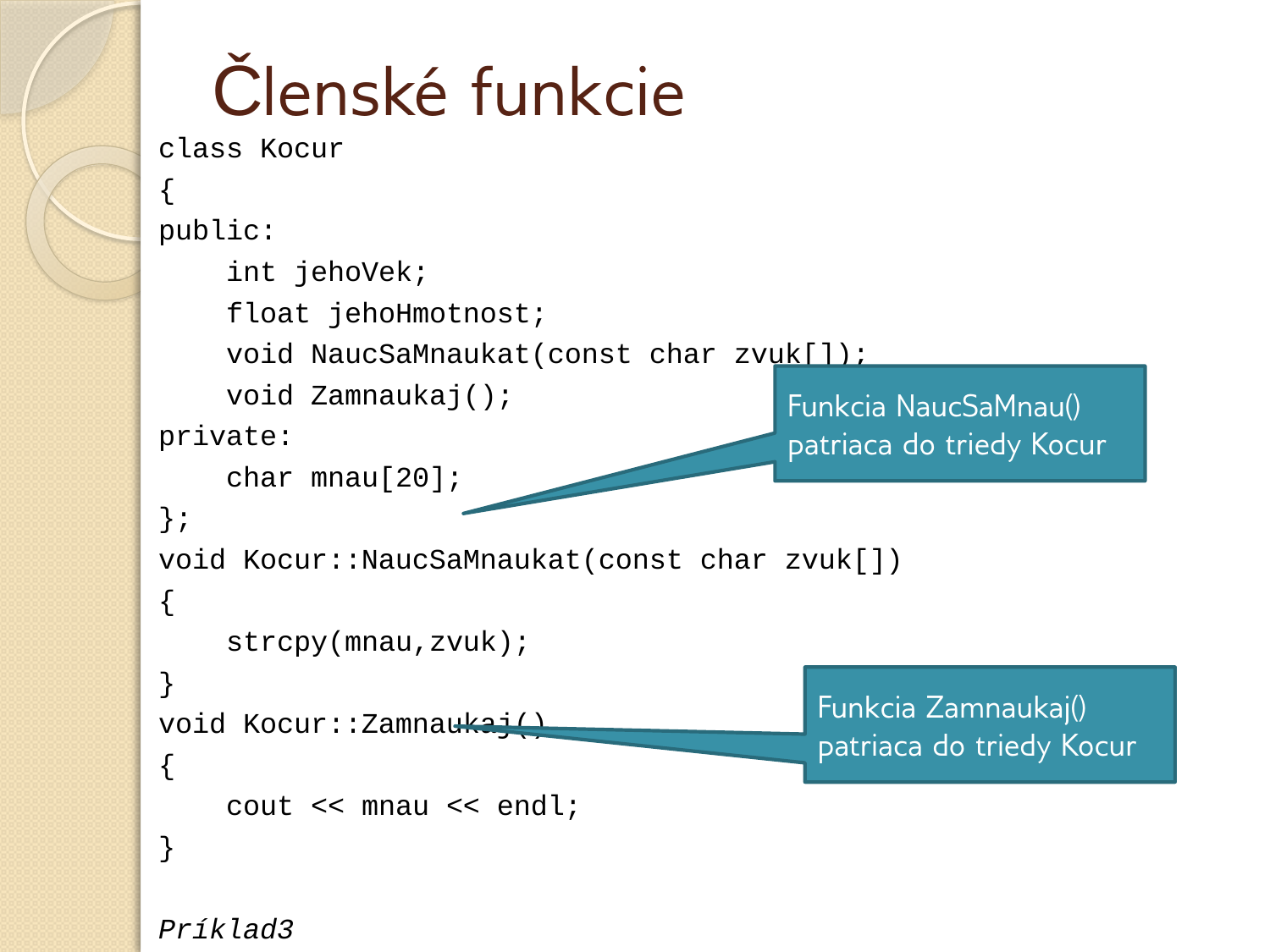

# Členské funkcie
class Kocur
{
public:
    int jehoVek;
    float jehoHmotnost;
    void NaucSaMnaukat(const char zvuk[]);
    void Zamnaukaj();
private:
    char mnau[20];
};
void Kocur::NaucSaMnaukat(const char zvuk[])
{
    strcpy(mnau,zvuk);
}
void Kocur::Zamnaukaj()
{
    cout << mnau << endl;
}

Príklad3

Funkcia NaucSaMnau() patriaca do triedy Kocur
Funkcia Zamnaukaj() patriaca do triedy Kocur